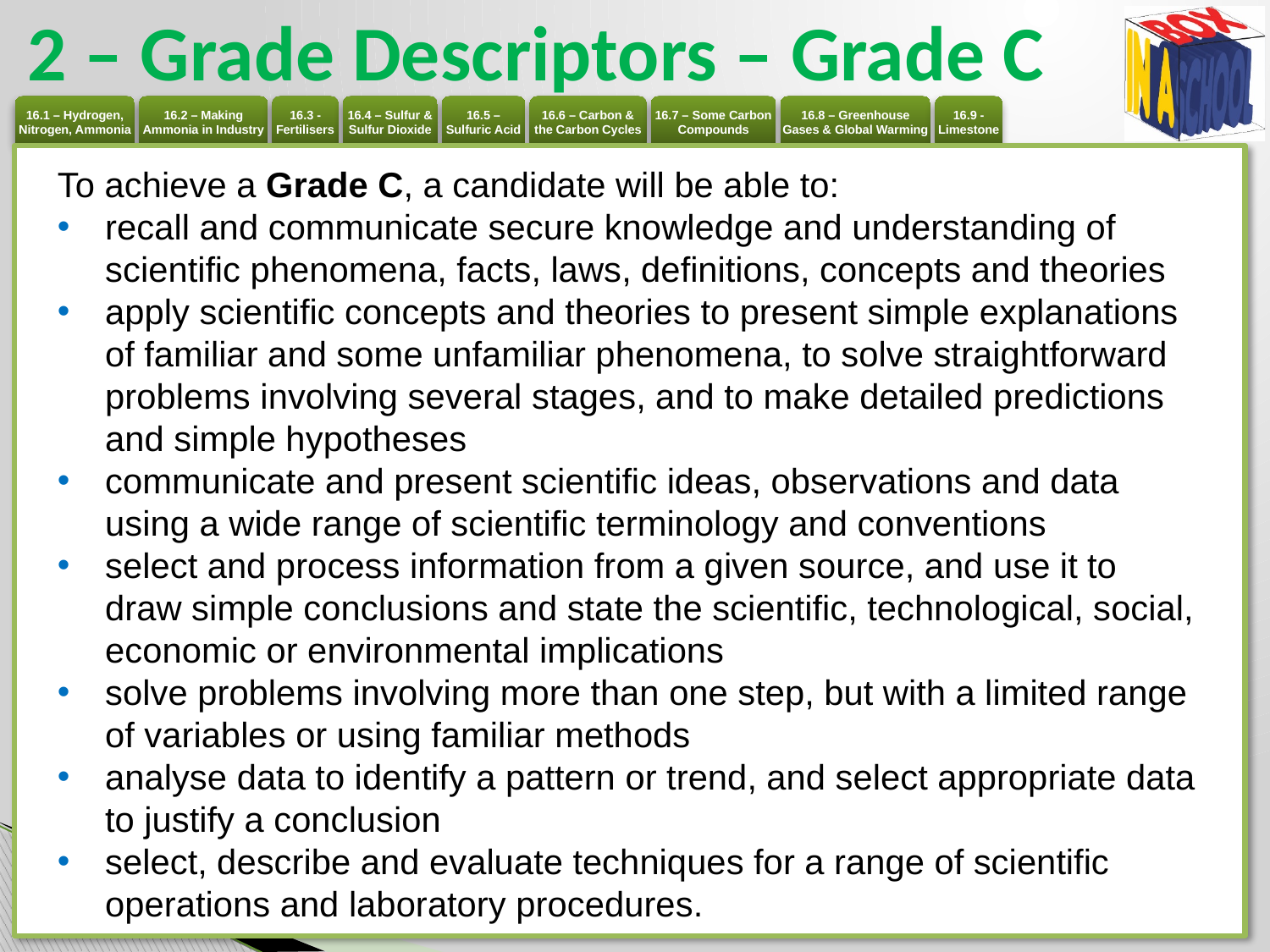

# 2 – Grade Descriptors – Grade C
To achieve a Grade C, a candidate will be able to:
recall and communicate secure knowledge and understanding of scientific phenomena, facts, laws, definitions, concepts and theories
apply scientific concepts and theories to present simple explanations of familiar and some unfamiliar phenomena, to solve straightforward problems involving several stages, and to make detailed predictions and simple hypotheses
communicate and present scientific ideas, observations and data using a wide range of scientific terminology and conventions
select and process information from a given source, and use it to draw simple conclusions and state the scientific, technological, social, economic or environmental implications
solve problems involving more than one step, but with a limited range of variables or using familiar methods
analyse data to identify a pattern or trend, and select appropriate data to justify a conclusion
select, describe and evaluate techniques for a range of scientific operations and laboratory procedures.